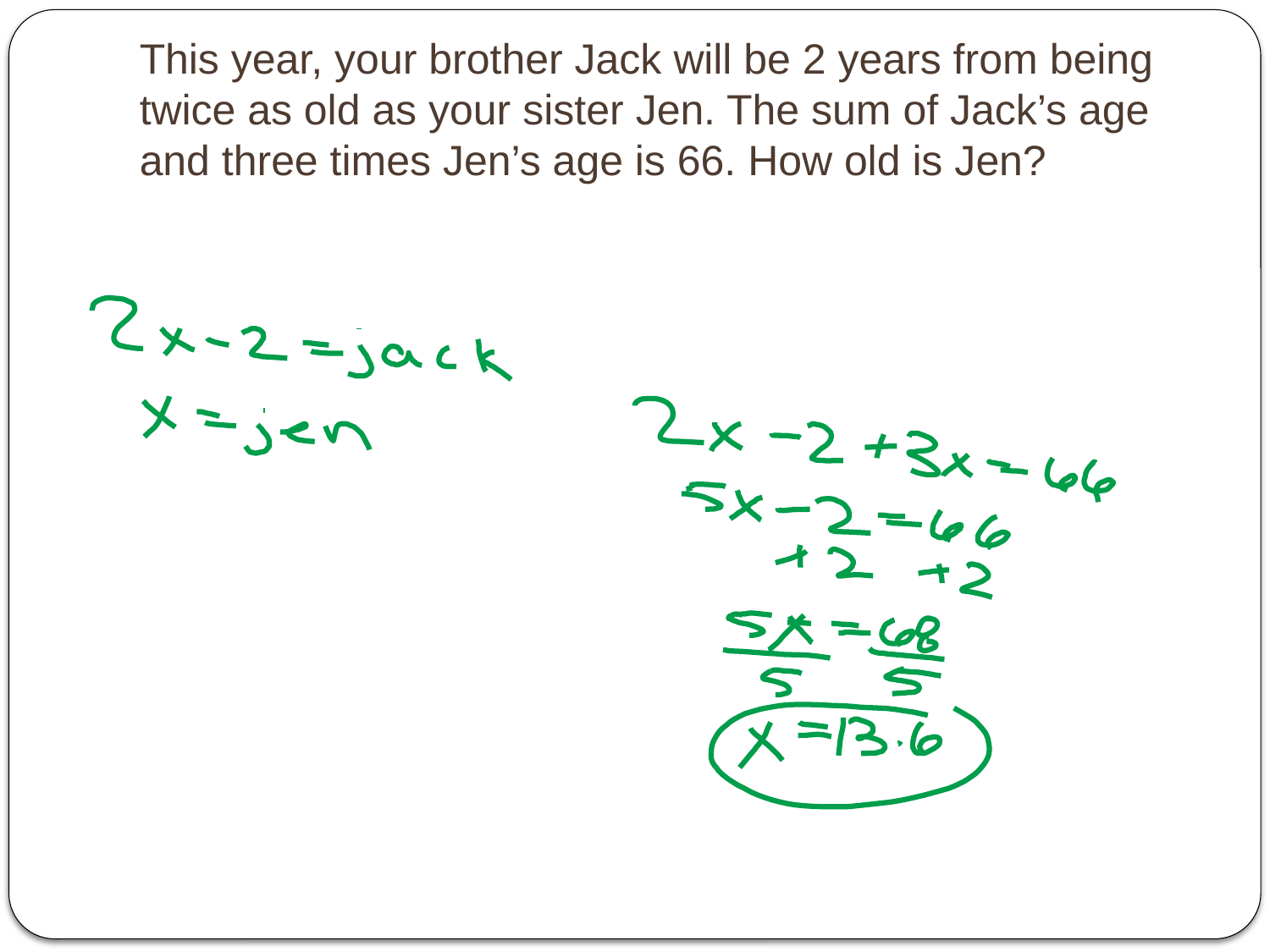

# This year, your brother Jack will be 2 years from being twice as old as your sister Jen. The sum of Jack’s age and three times Jen’s age is 66. How old is Jen?